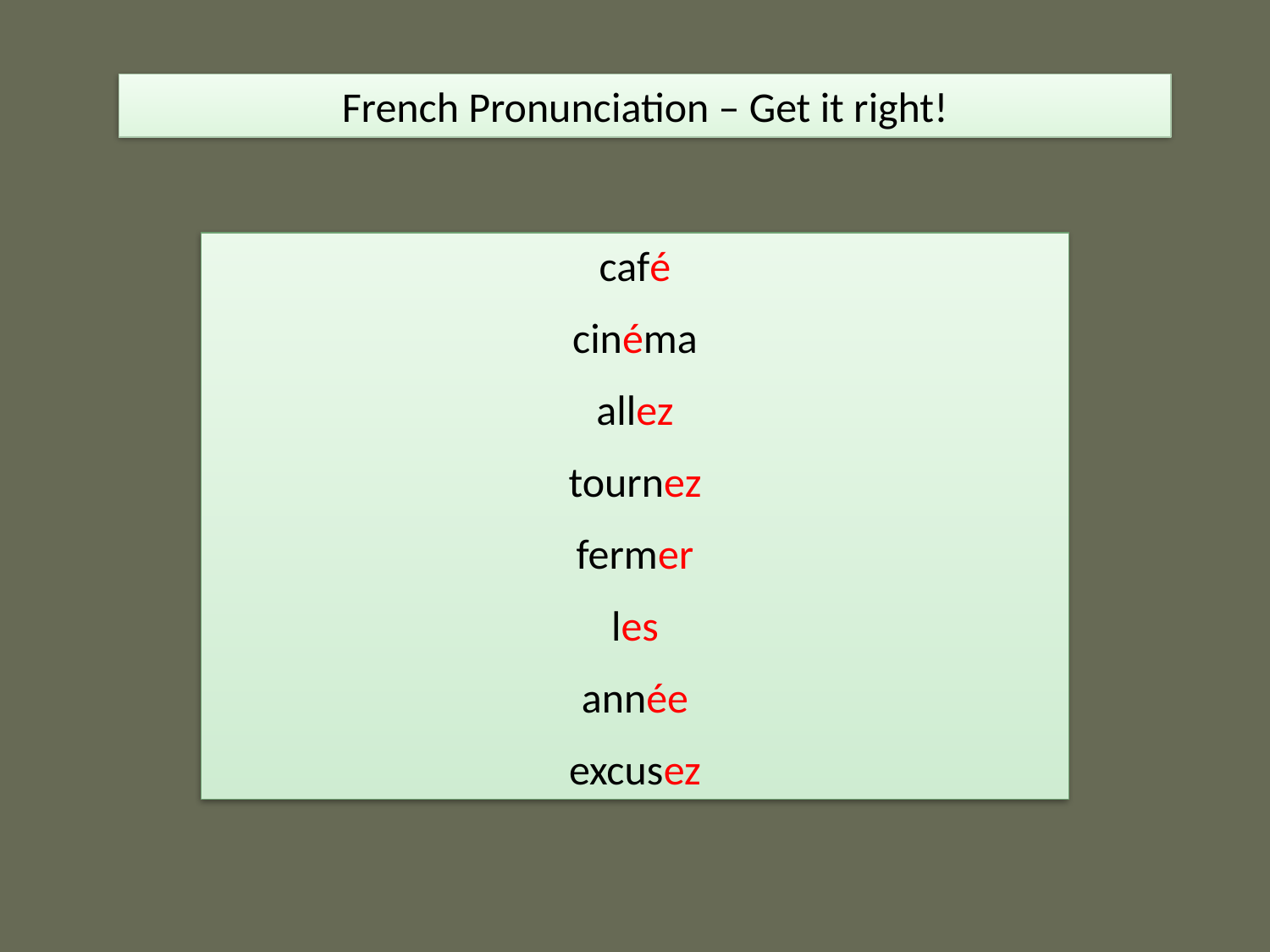

French Pronunciation – Get it right!
café
cinéma
allez
tournez
fermer
les
année
excusez